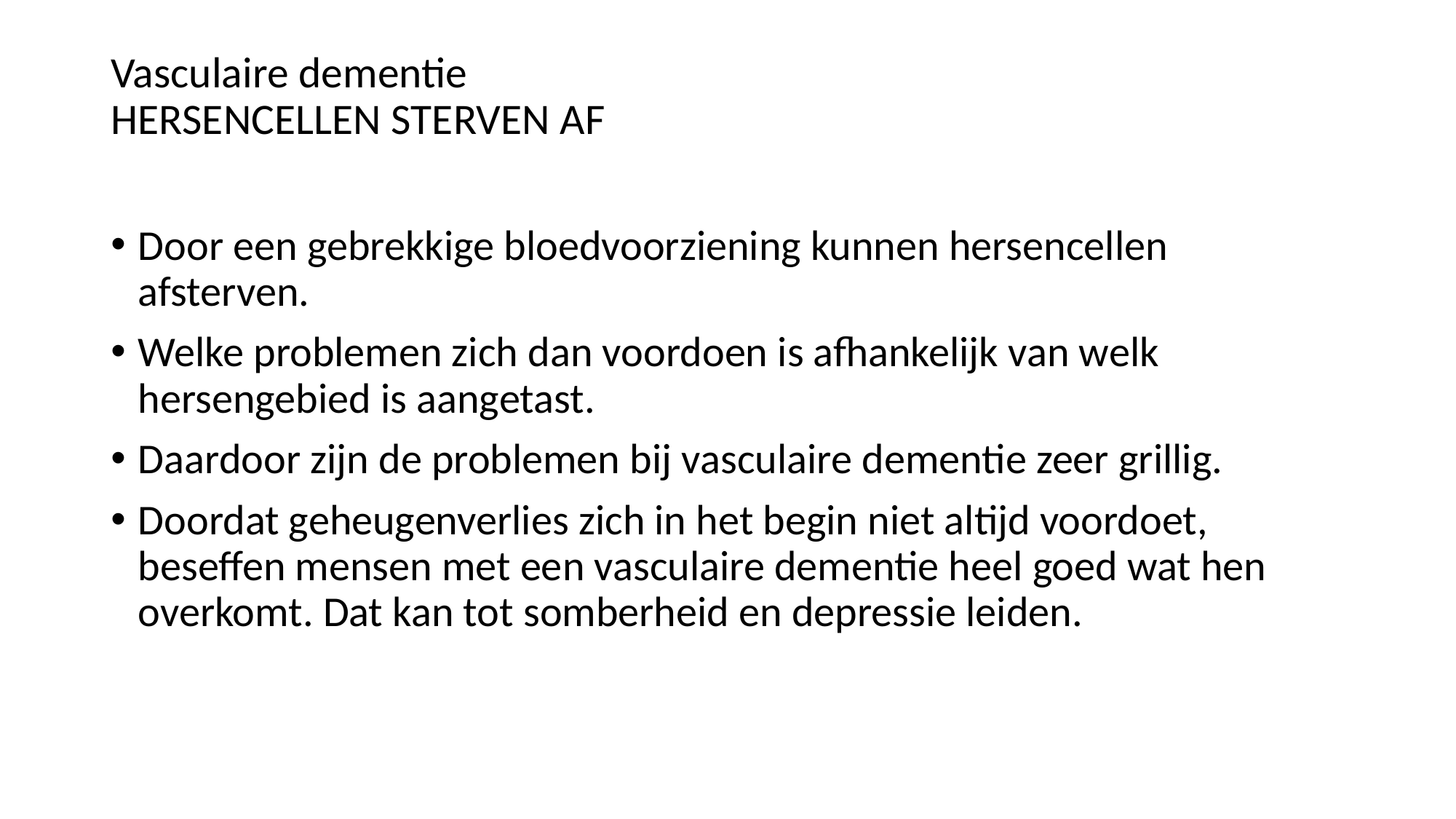

# Vasculaire dementie HERSENCELLEN STERVEN AF
Door een gebrekkige bloedvoorziening kunnen hersencellen afsterven.
Welke problemen zich dan voordoen is afhankelijk van welk hersengebied is aangetast.
Daardoor zijn de problemen bij vasculaire dementie zeer grillig.
Doordat geheugenverlies zich in het begin niet altijd voordoet, beseffen mensen met een vasculaire dementie heel goed wat hen overkomt. Dat kan tot somberheid en depressie leiden.